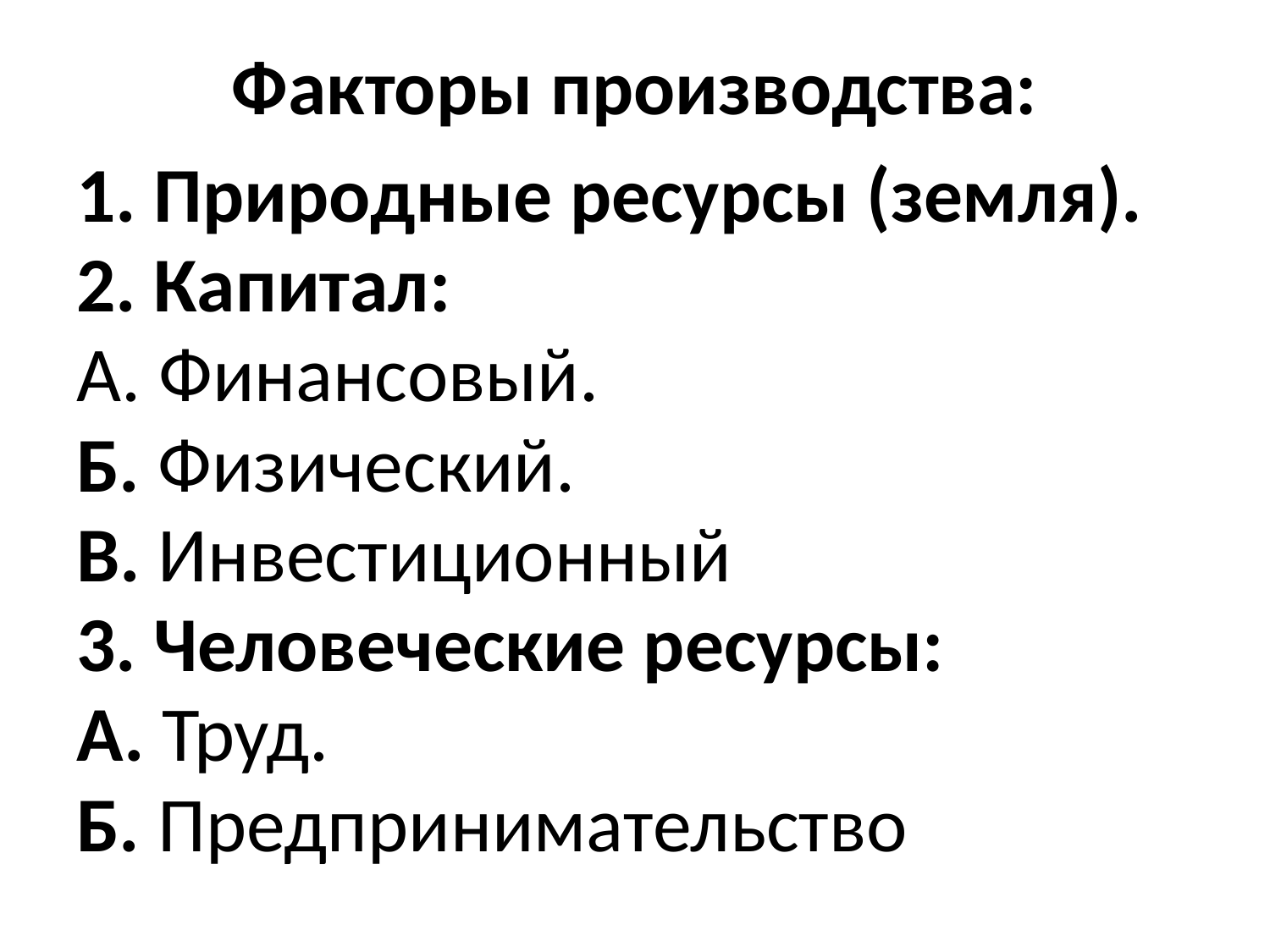

# Факторы производства:
1. Природные ресурсы (земля).
2. Капитал:
А. Финансовый.
Б. Физический.
В. Инвестиционный
3. Человеческие ресурсы:
А. Труд.
Б. Предпринимательство